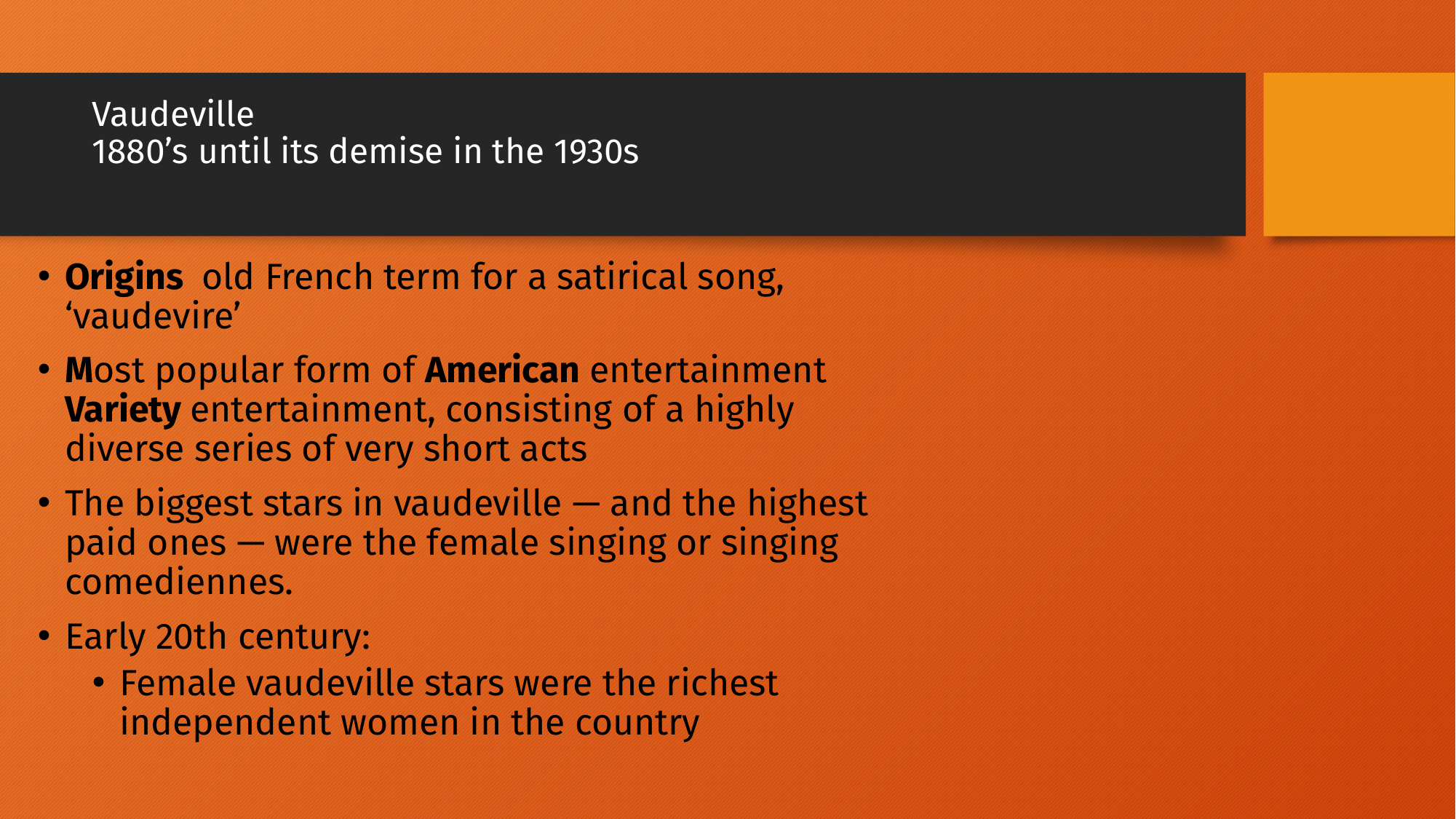

# Vaudeville 1880’s until its demise in the 1930s
Origins  old French term for a satirical song, ‘vaudevire’
Most popular form of American entertainment Variety entertainment, consisting of a highly diverse series of very short acts
The biggest stars in vaudeville — and the highest paid ones — were the female singing or singing comediennes.
Early 20th century:
Female vaudeville stars were the richest independent women in the country